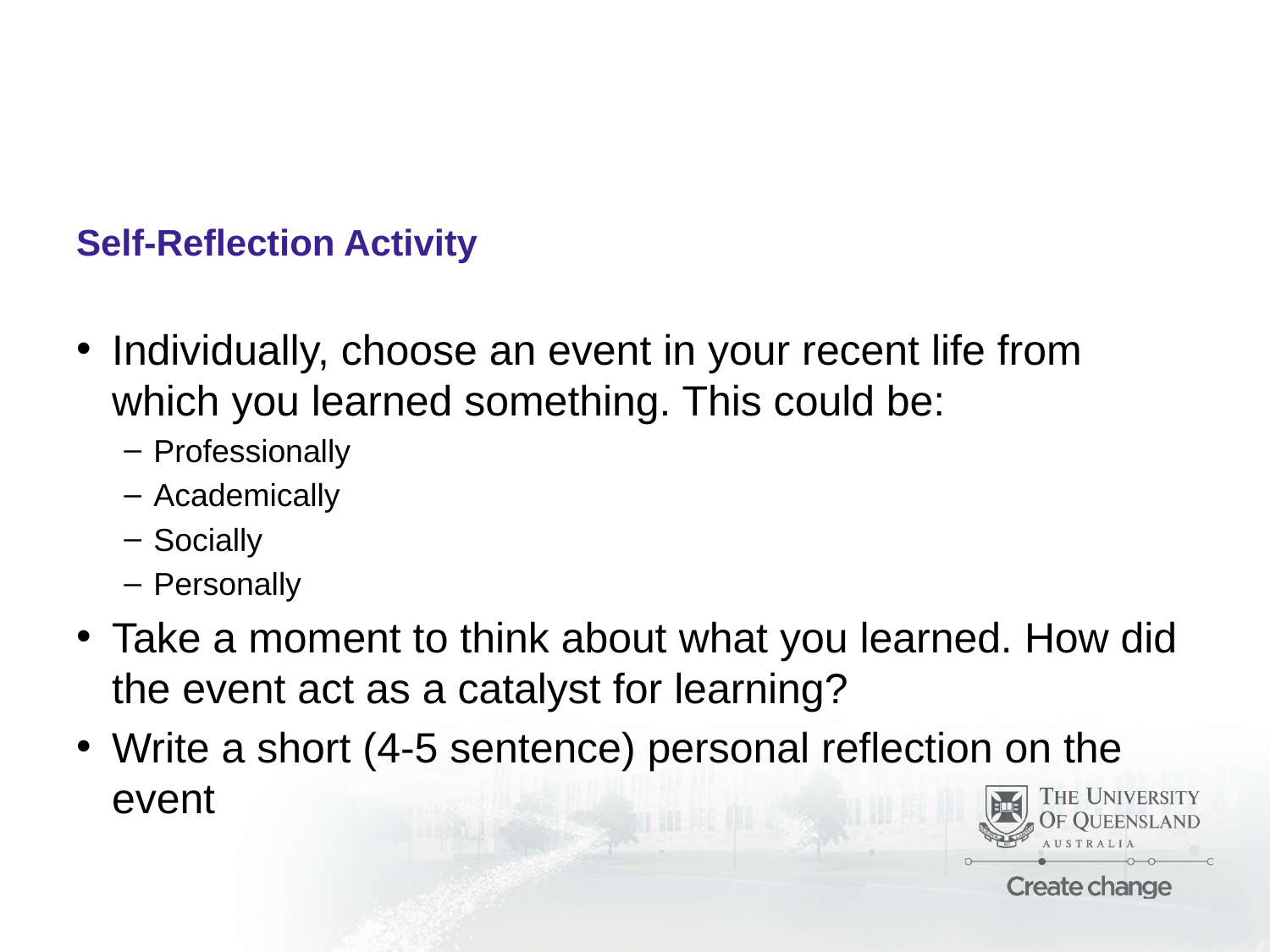

# Self-Reflection Activity
Individually, choose an event in your recent life from which you learned something. This could be:
Professionally
Academically
Socially
Personally
Take a moment to think about what you learned. How did the event act as a catalyst for learning?
Write a short (4-5 sentence) personal reflection on the event